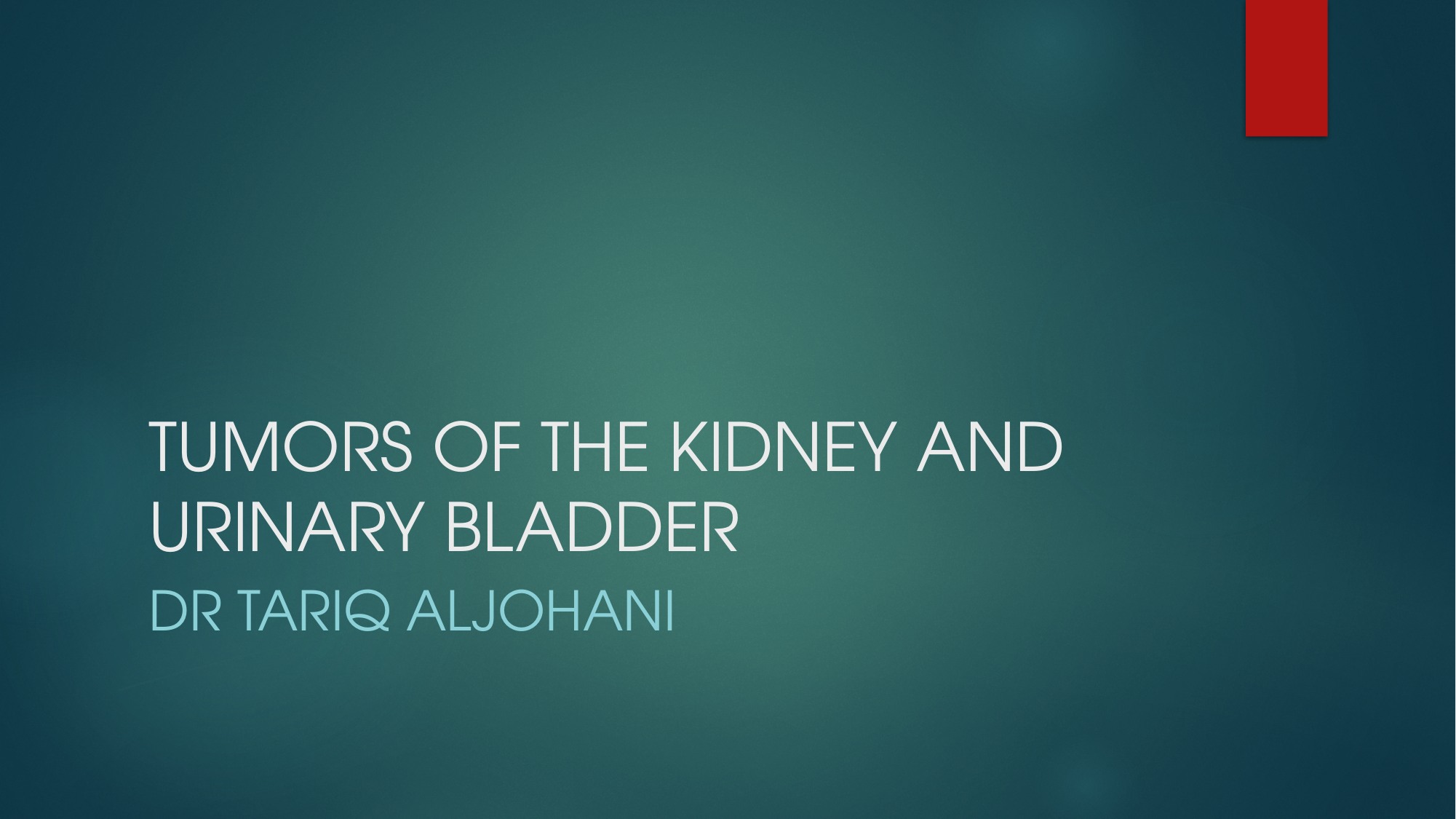

# TUMORS OF THE KIDNEY AND URINARY BLADDER
Dr tariq aljohani